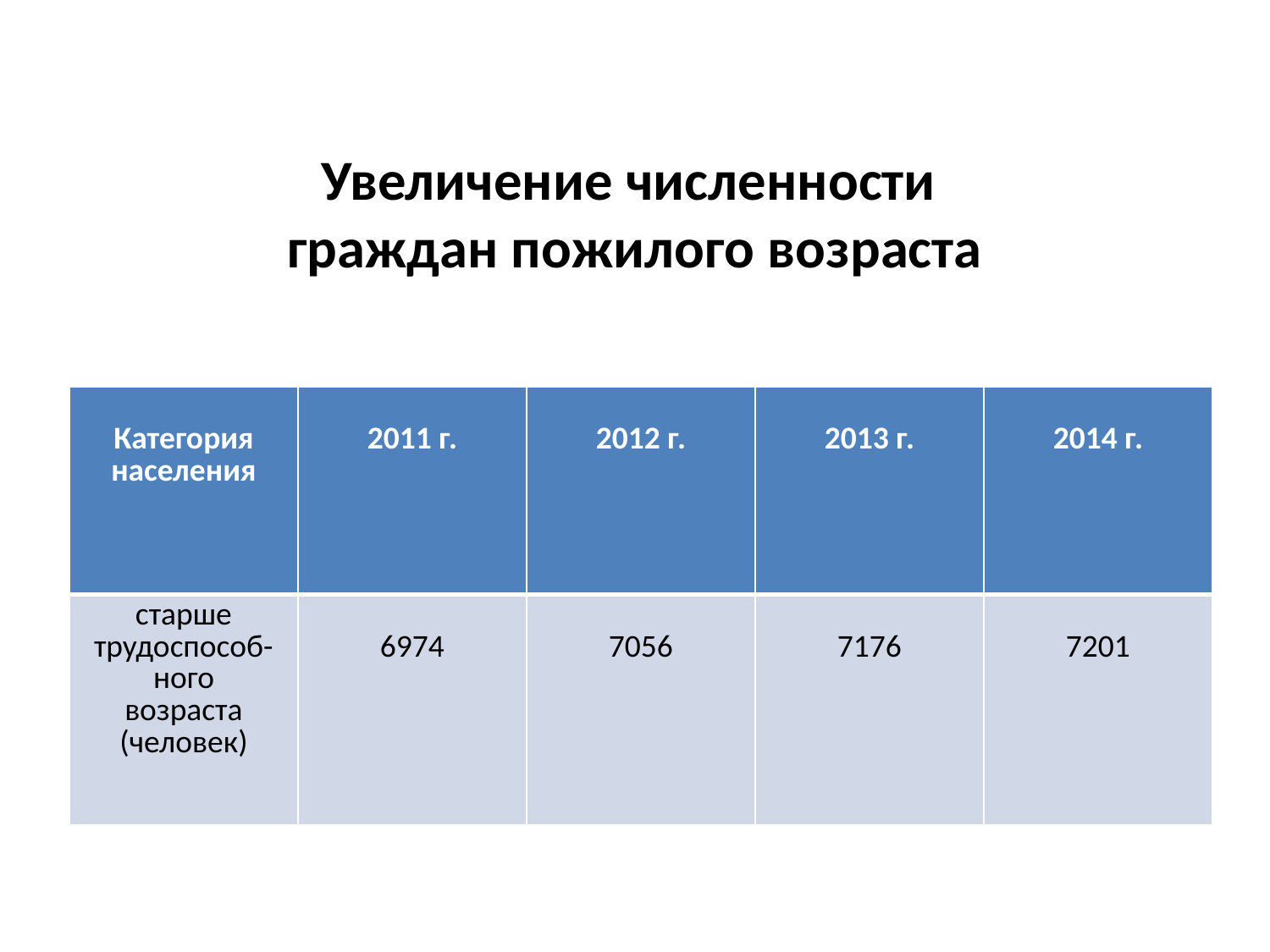

# Увеличение численности граждан пожилого возраста
| Категория населения | 2011 г. | 2012 г. | 2013 г. | 2014 г. |
| --- | --- | --- | --- | --- |
| старше трудоспособ- ного возраста (человек) | 6974 | 7056 | 7176 | 7201 |